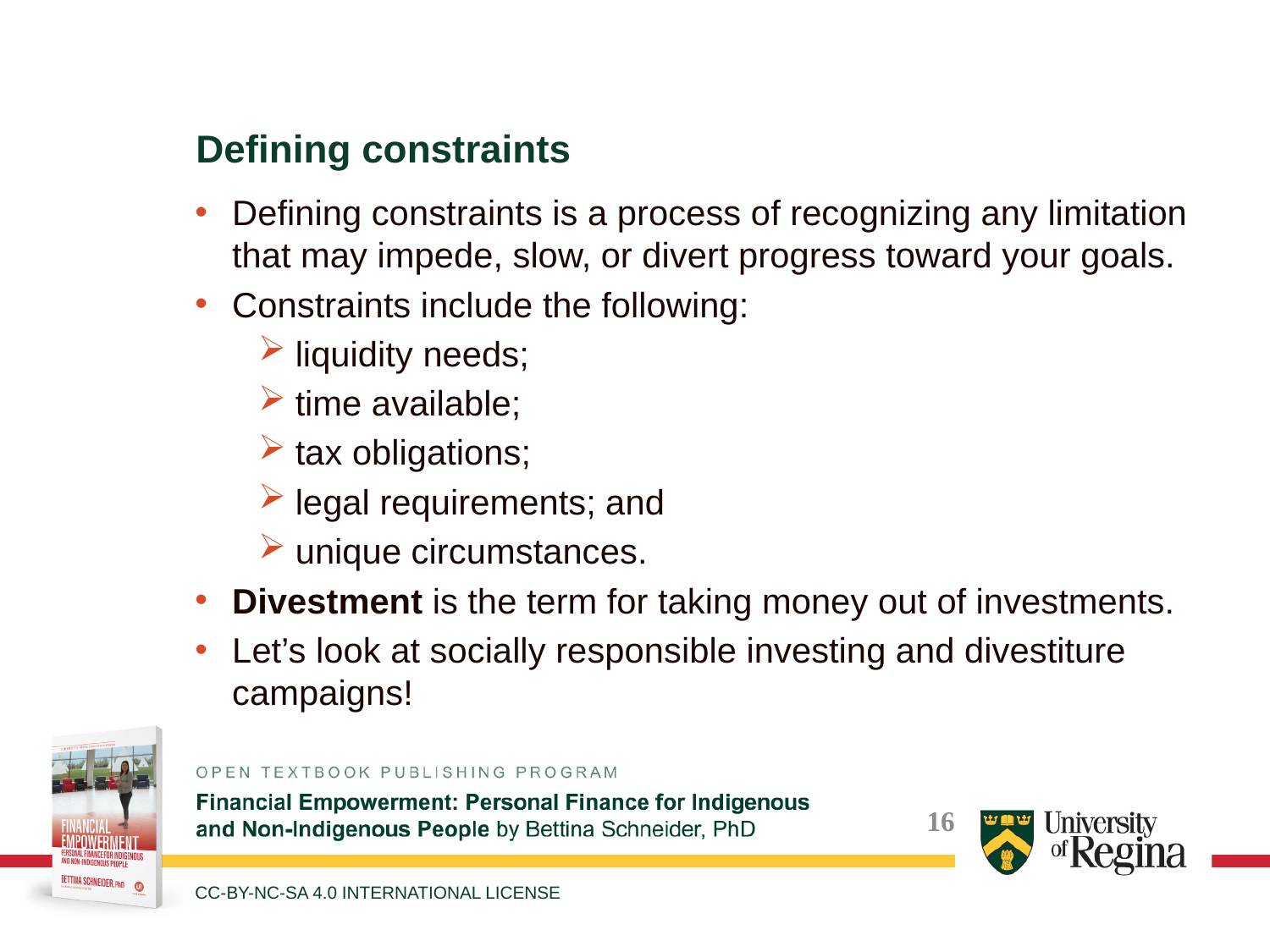

Defining constraints
Defining constraints is a process of recognizing any limitation that may impede, slow, or divert progress toward your goals.
Constraints include the following:
liquidity needs;
time available;
tax obligations;
legal requirements; and
unique circumstances.
Divestment is the term for taking money out of investments.
Let’s look at socially responsible investing and divestiture campaigns!
CC-BY-NC-SA 4.0 INTERNATIONAL LICENSE